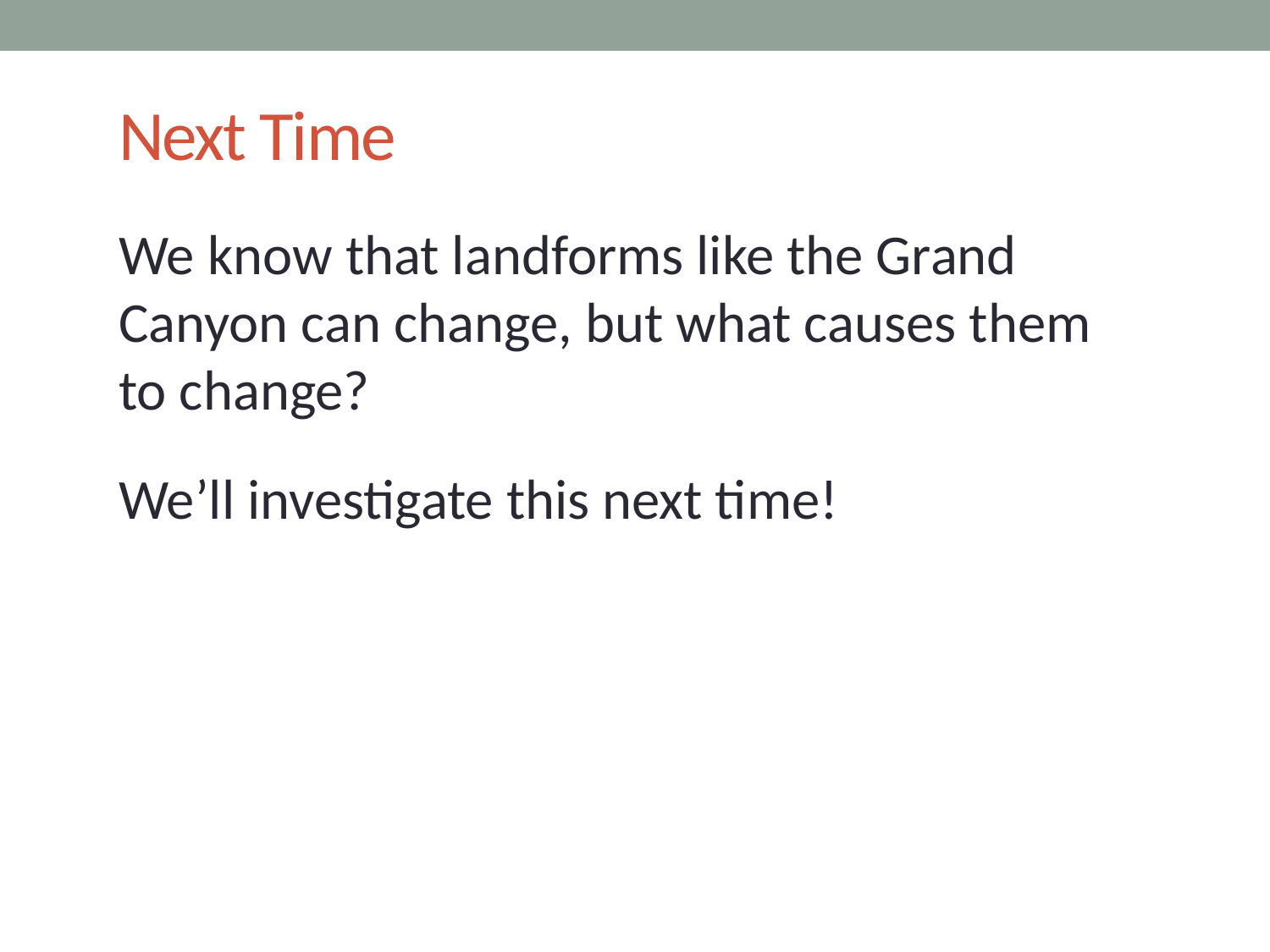

# Next Time
We know that landforms like the Grand Canyon can change, but what causes them
to change?
We’ll investigate this next time!